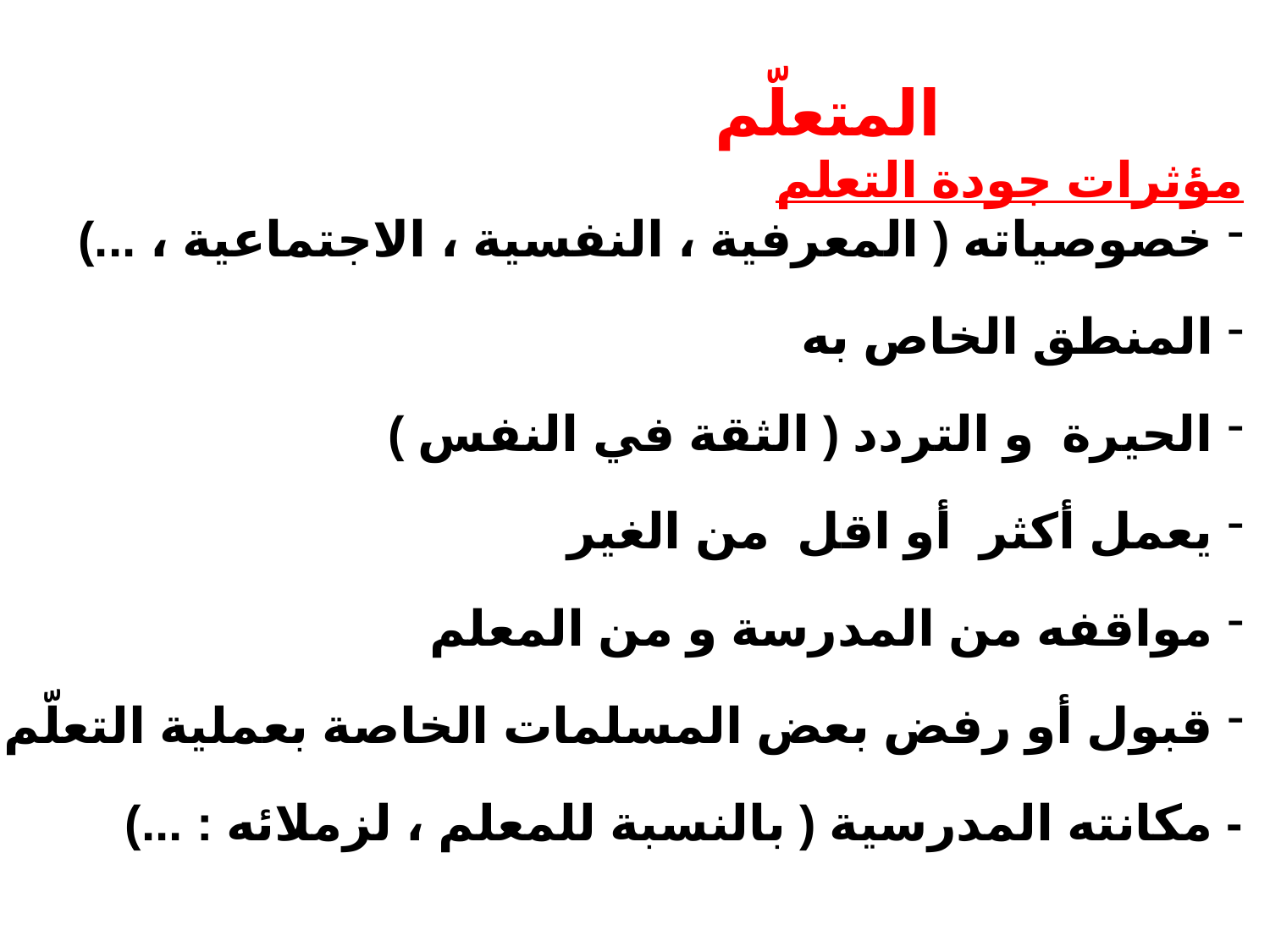

المتعلّم
مؤثرات جودة التعلم
خصوصياته ( المعرفية ، النفسية ، الاجتماعية ، ...)

المنطق الخاص به

الحيرة  و التردد ( الثقة في النفس )

يعمل أكثر  أو اقل  من الغير

مواقفه من المدرسة و من المعلم

قبول أو رفض بعض المسلمات الخاصة بعملية التعلّم

- مكانته المدرسية ( بالنسبة للمعلم ، لزملائه : ...)